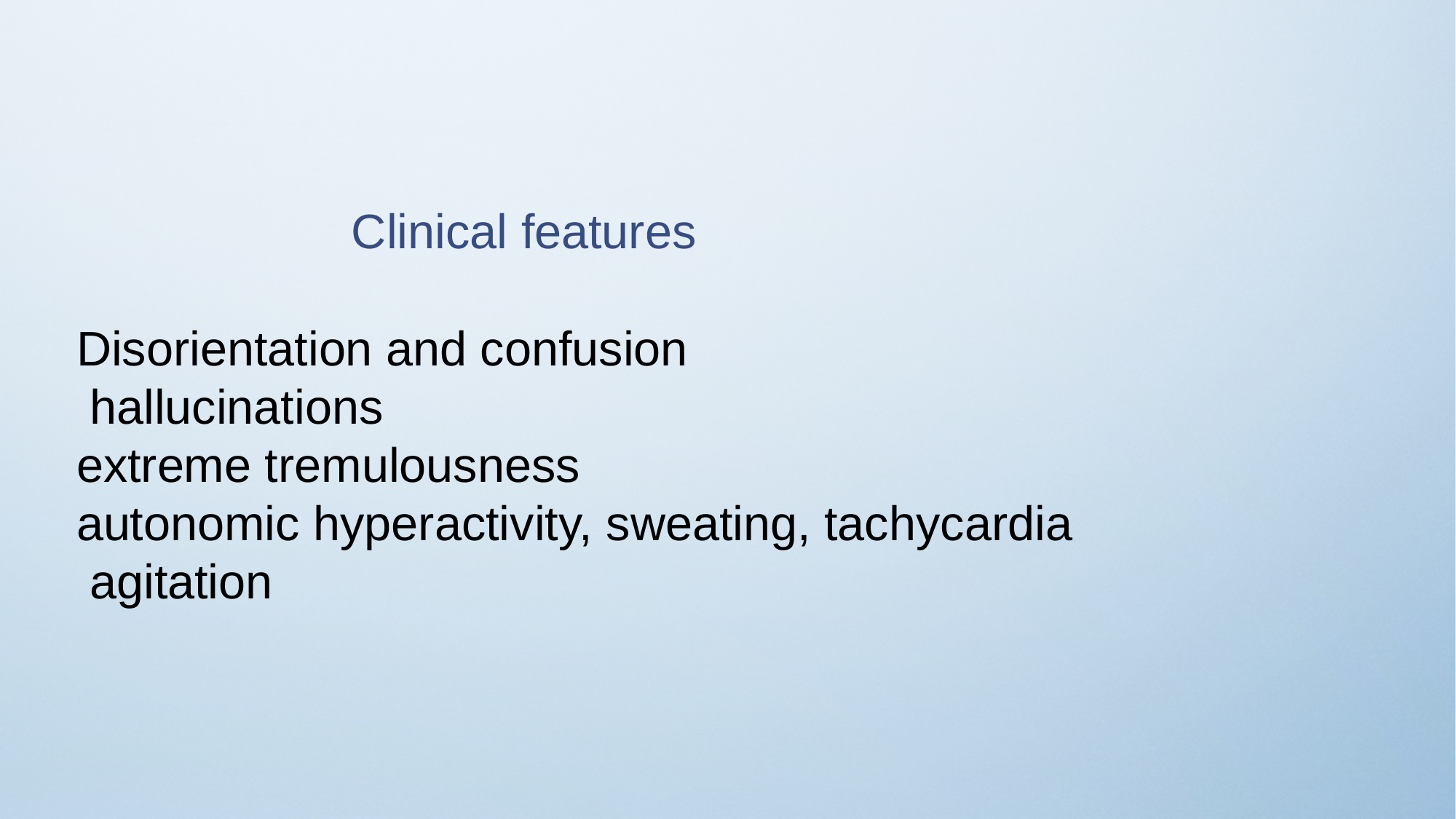

Clinical features
Disorientation and confusion
 hallucinations
extreme tremulousness
autonomic hyperactivity, sweating, tachycardia
 agitation